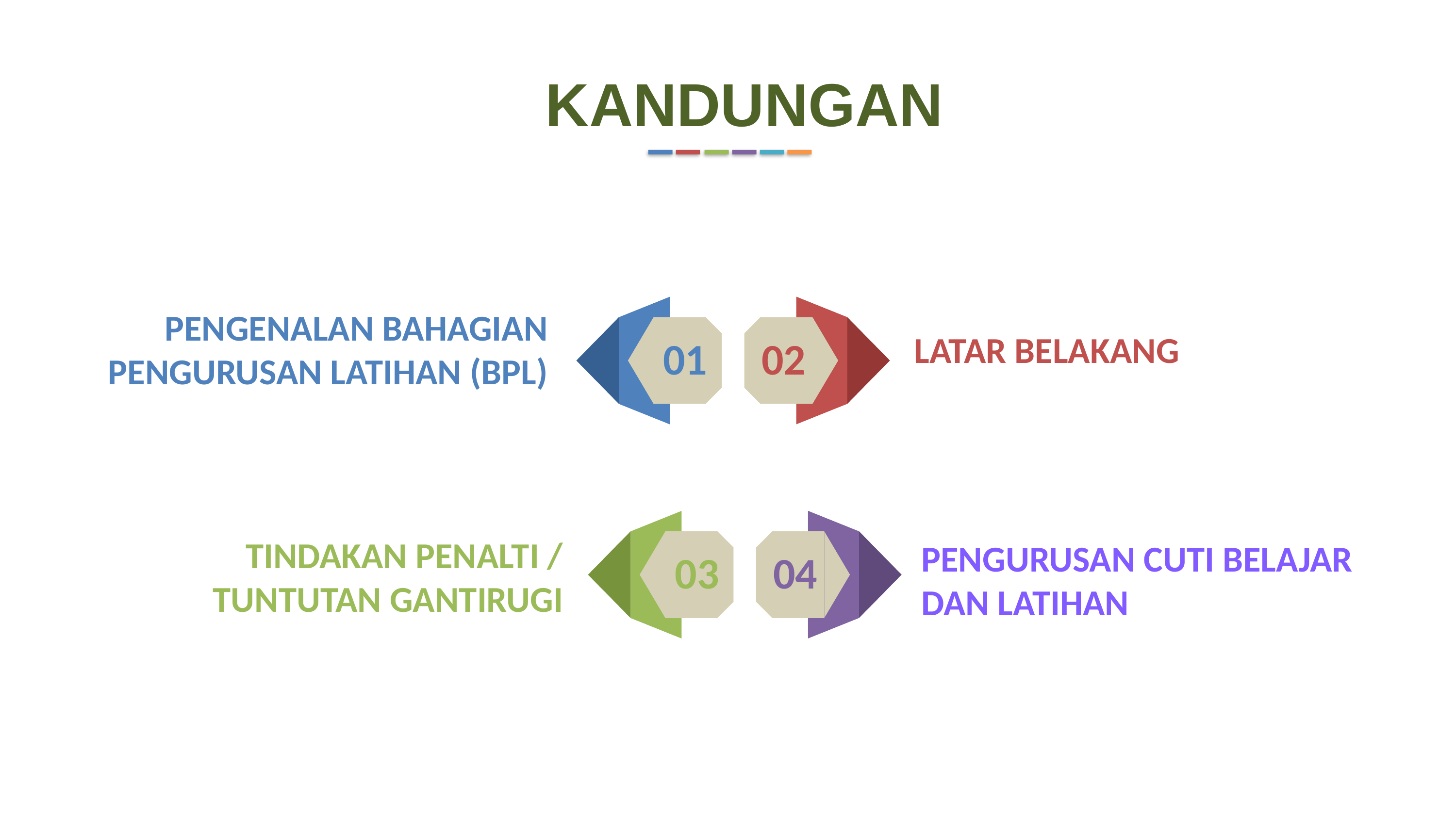

KANDUNGAN

PENGENALAN BAHAGIAN PENGURUSAN LATIHAN (BPL)
LATAR BELAKANG
01
02

TINDAKAN PENALTI / TUNTUTAN GANTIRUGI
PENGURUSAN CUTI BELAJAR DAN LATIHAN
03
04